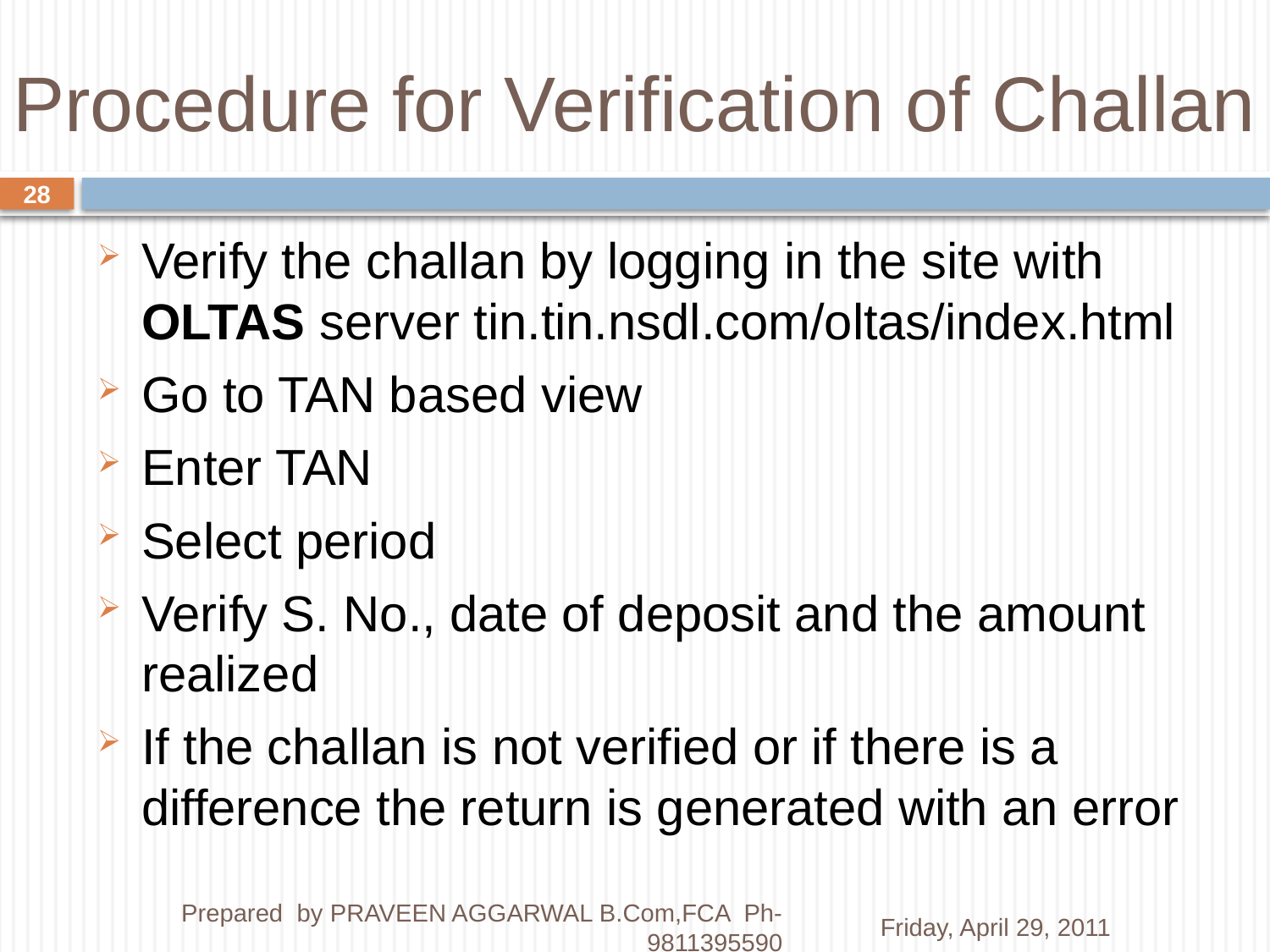

# Procedure for Verification of Challan
28
Verify the challan by logging in the site with OLTAS server tin.tin.nsdl.com/oltas/index.html
Go to TAN based view
Enter TAN
Select period
Verify S. No., date of deposit and the amount realized
If the challan is not verified or if there is a difference the return is generated with an error

Prepared  by PRAVEEN AGGARWAL B.Com,FCA  Ph-9811395590
Friday, April 29, 2011